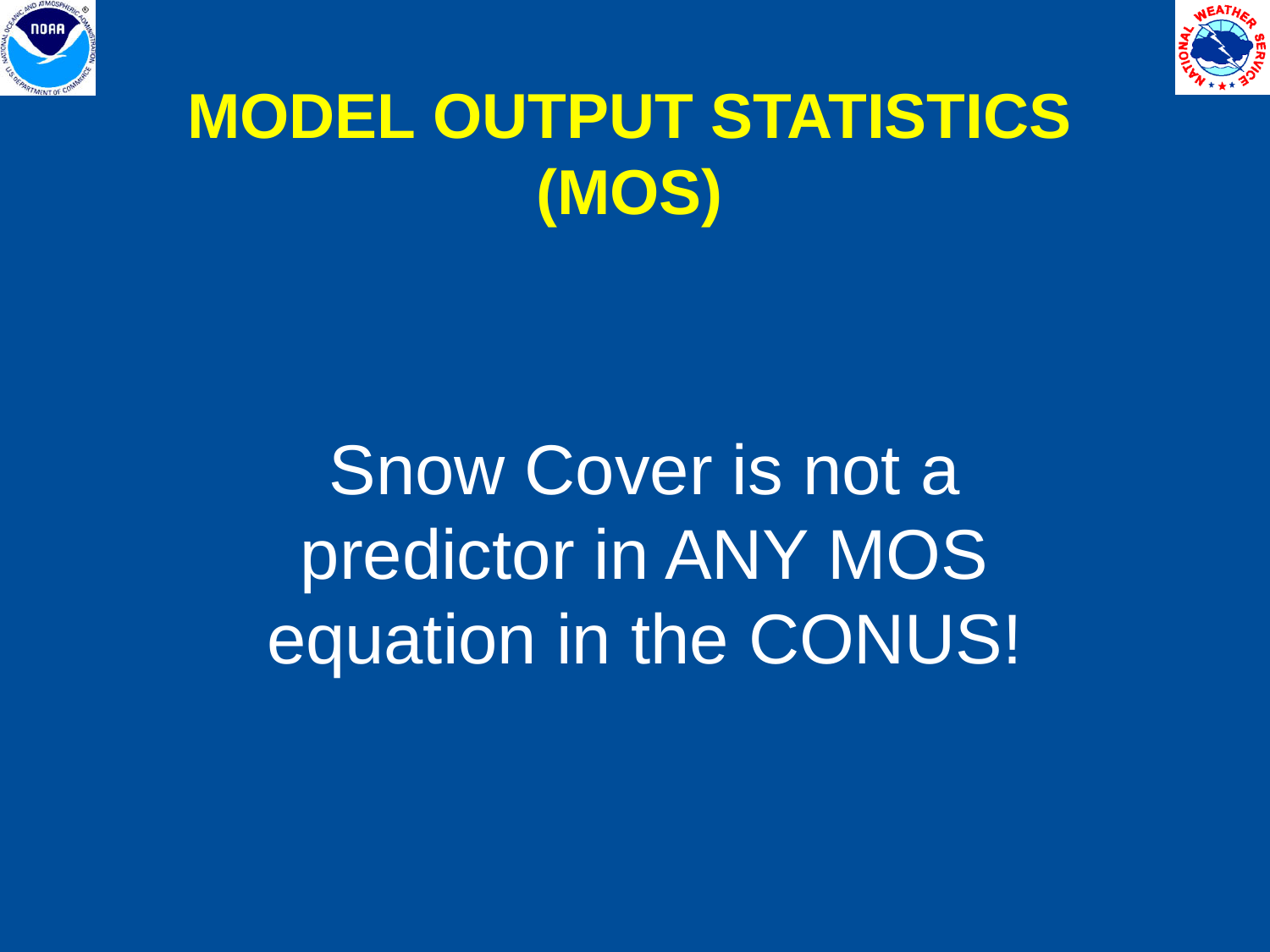

MODEL OUTPUT STATISTICS (MOS)
Snow Cover is not a predictor in ANY MOS equation in the CONUS!